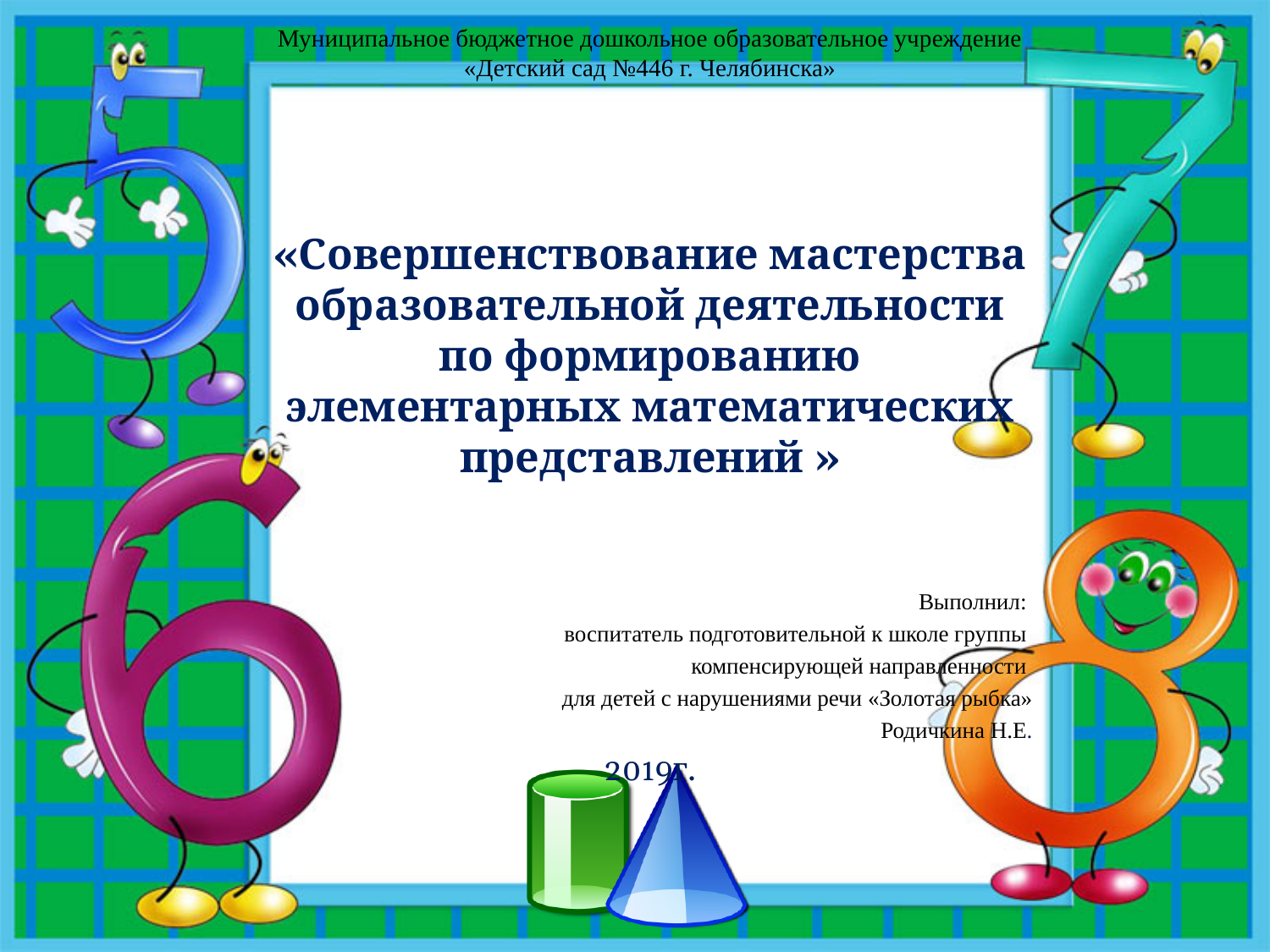

Муниципальное бюджетное дошкольное образовательное учреждение
«Детский сад №446 г. Челябинска»

«Совершенствование мастерства образовательной деятельности по формированию элементарных математических представлений »

Выполнил:
воспитатель подготовительной к школе группы
компенсирующей направленности
для детей с нарушениями речи «Золотая рыбка»
 Родичкина Н.Е.
2019г.